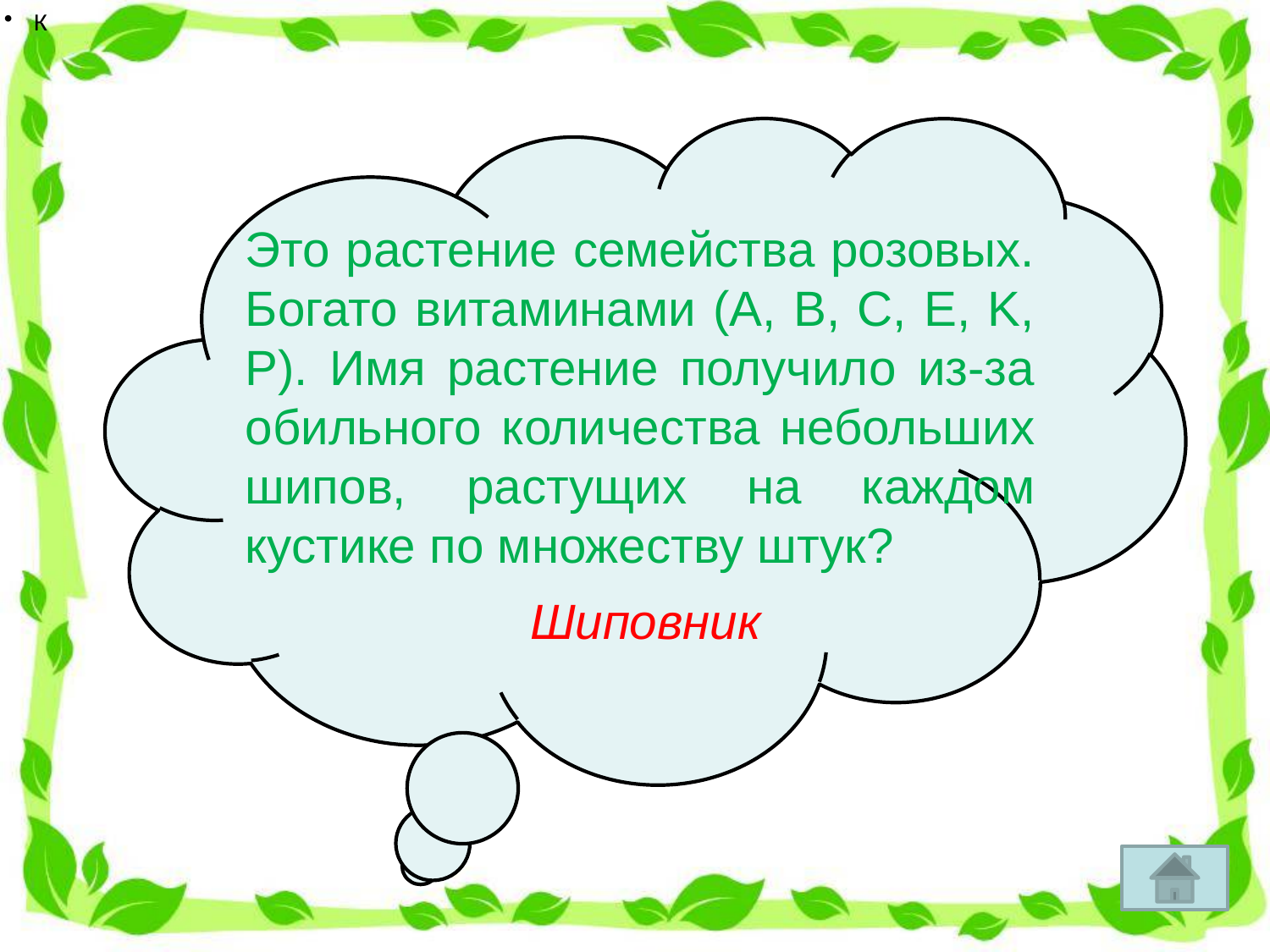

К

Это растение семейства розовых. Богато витаминами (A, B, C, E, K, P). Имя растение получило из-за обильного количества небольших шипов, растущих на каждом кустике по множеству штук?
Шиповник